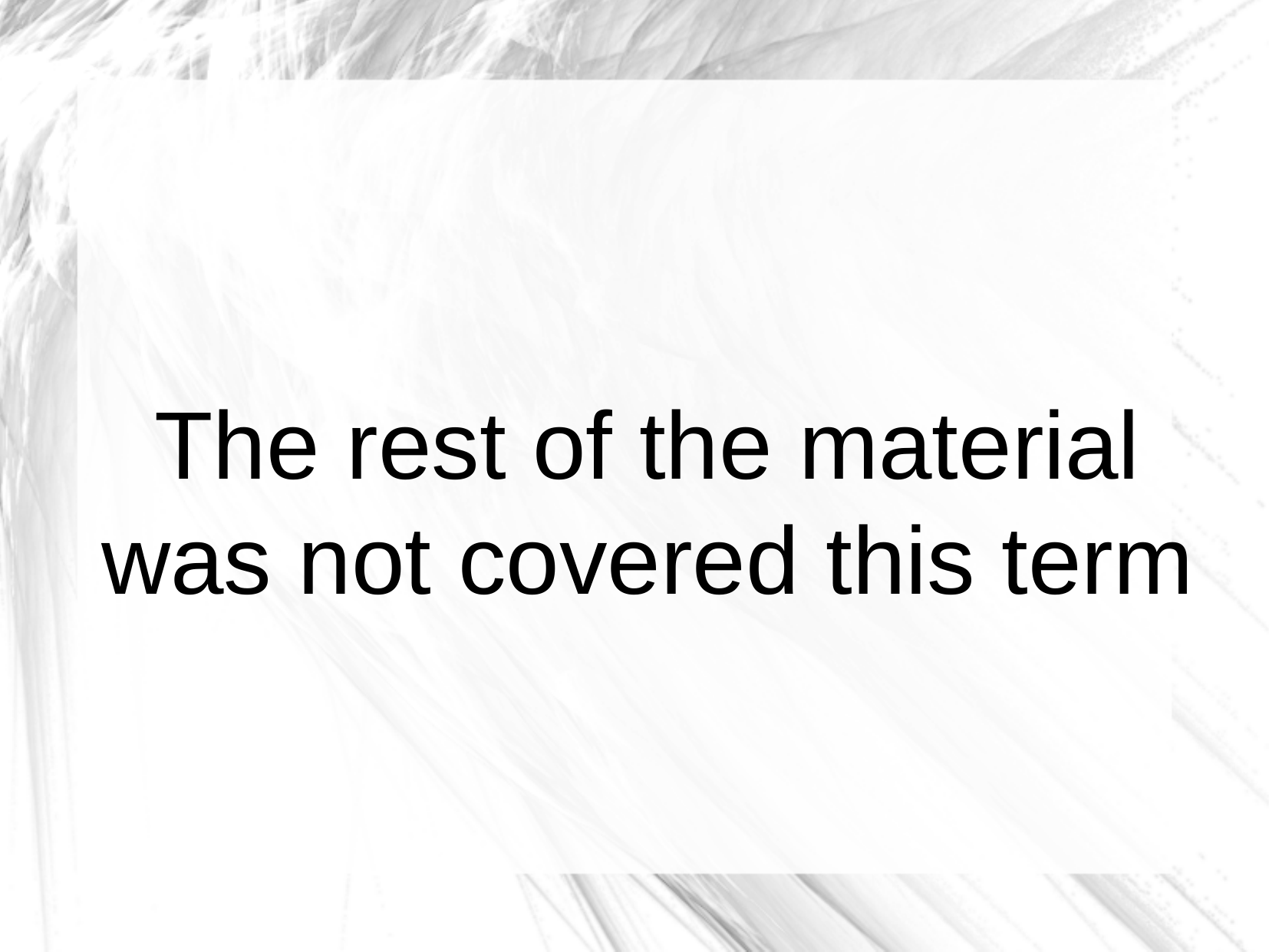

The rest of the material was not covered this term